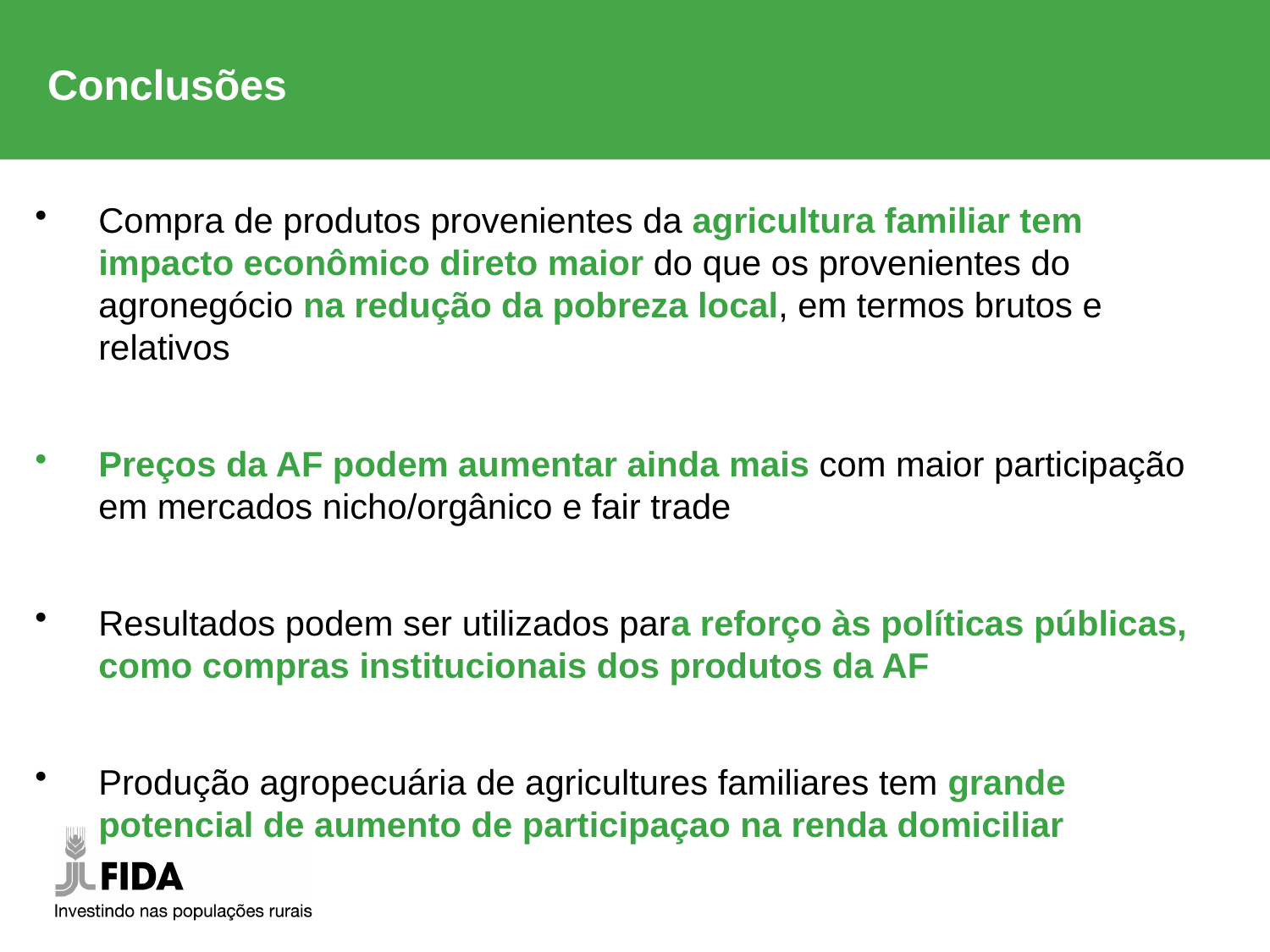

Conclusões

Compra de produtos provenientes da agricultura familiar tem impacto econômico direto maior do que os provenientes do agronegócio na redução da pobreza local, em termos brutos e relativos

Preços da AF podem aumentar ainda mais com maior participação em mercados nicho/orgânico e fair trade

Resultados podem ser utilizados para reforço às políticas públicas, como compras institucionais dos produtos da AF

Produção agropecuária de agricultures familiares tem grande potencial de aumento de participaçao na renda domiciliar

								1